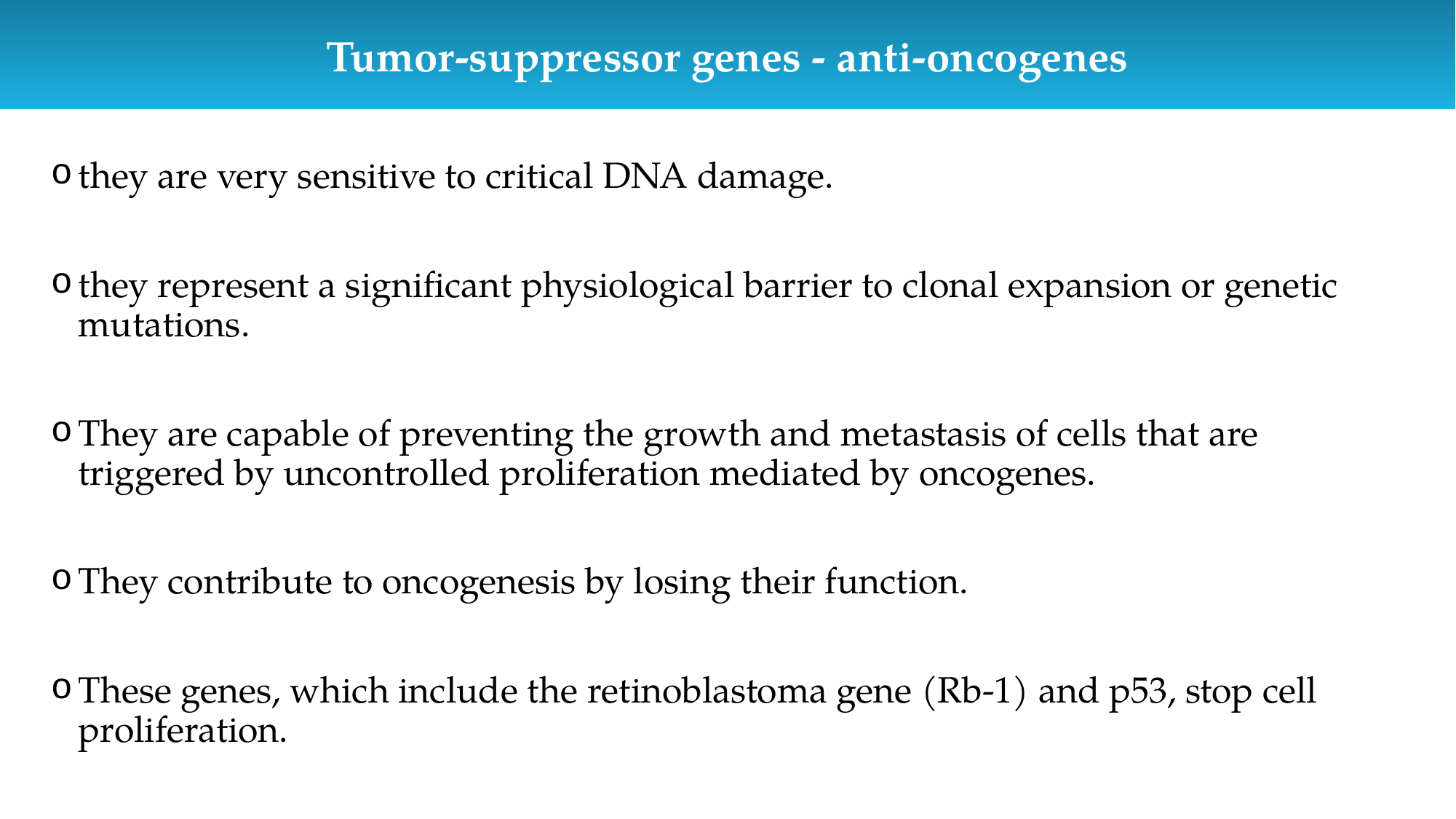

Tumor-suppressor genes - anti-oncogenes
they are very sensitive to critical DNA damage.

they represent a significant physiological barrier to clonal expansion or genetic mutations.

They are capable of preventing the growth and metastasis of cells that are triggered by uncontrolled proliferation mediated by oncogenes.

They contribute to oncogenesis by losing their function.

These genes, which include the retinoblastoma gene (Rb-1) and p53, stop cell proliferation.